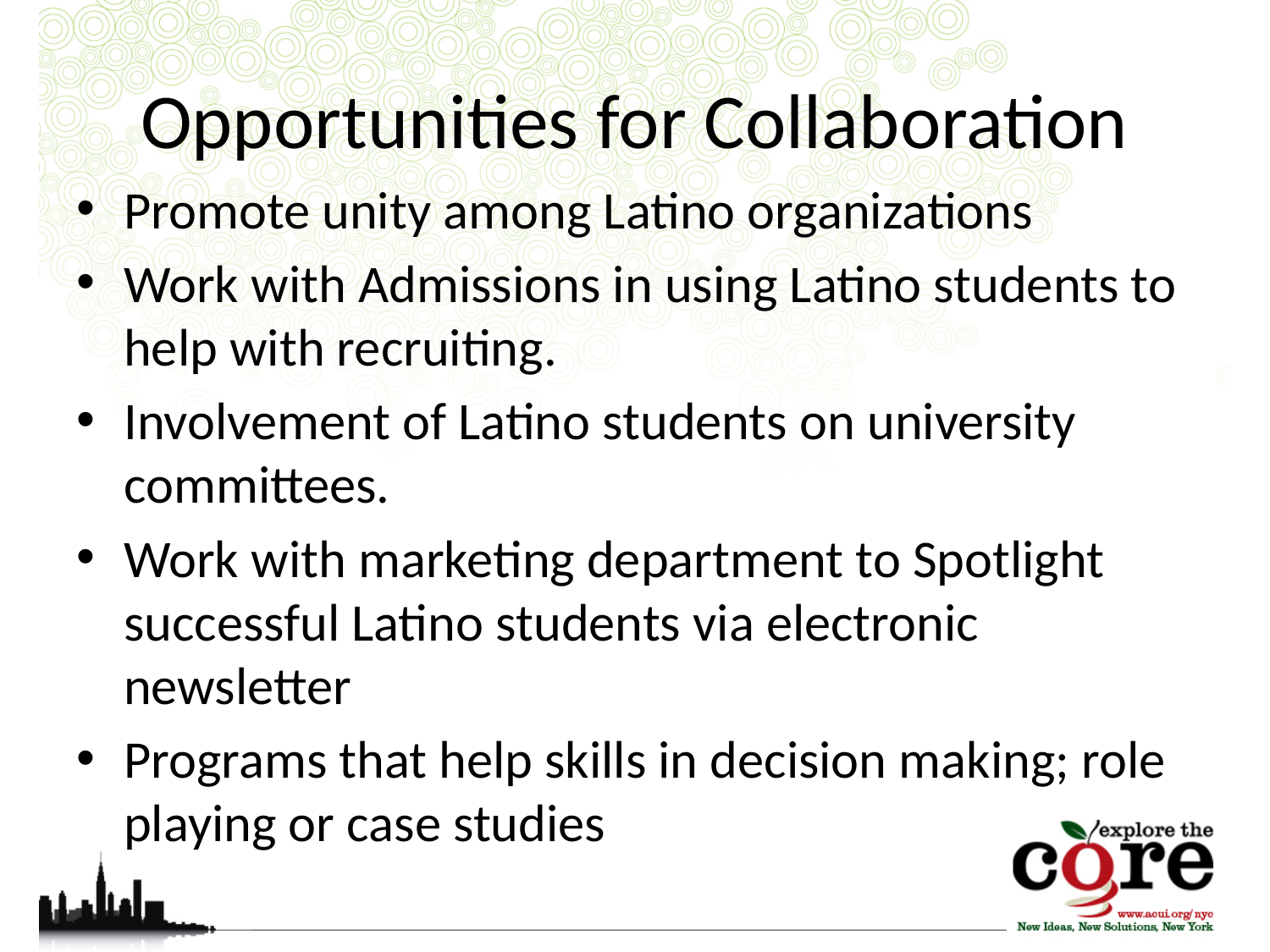

# Opportunities for Collaboration
Promote unity among Latino organizations
Work with Admissions in using Latino students to help with recruiting.
Involvement of Latino students on university committees.
Work with marketing department to Spotlight successful Latino students via electronic newsletter
Programs that help skills in decision making; role playing or case studies